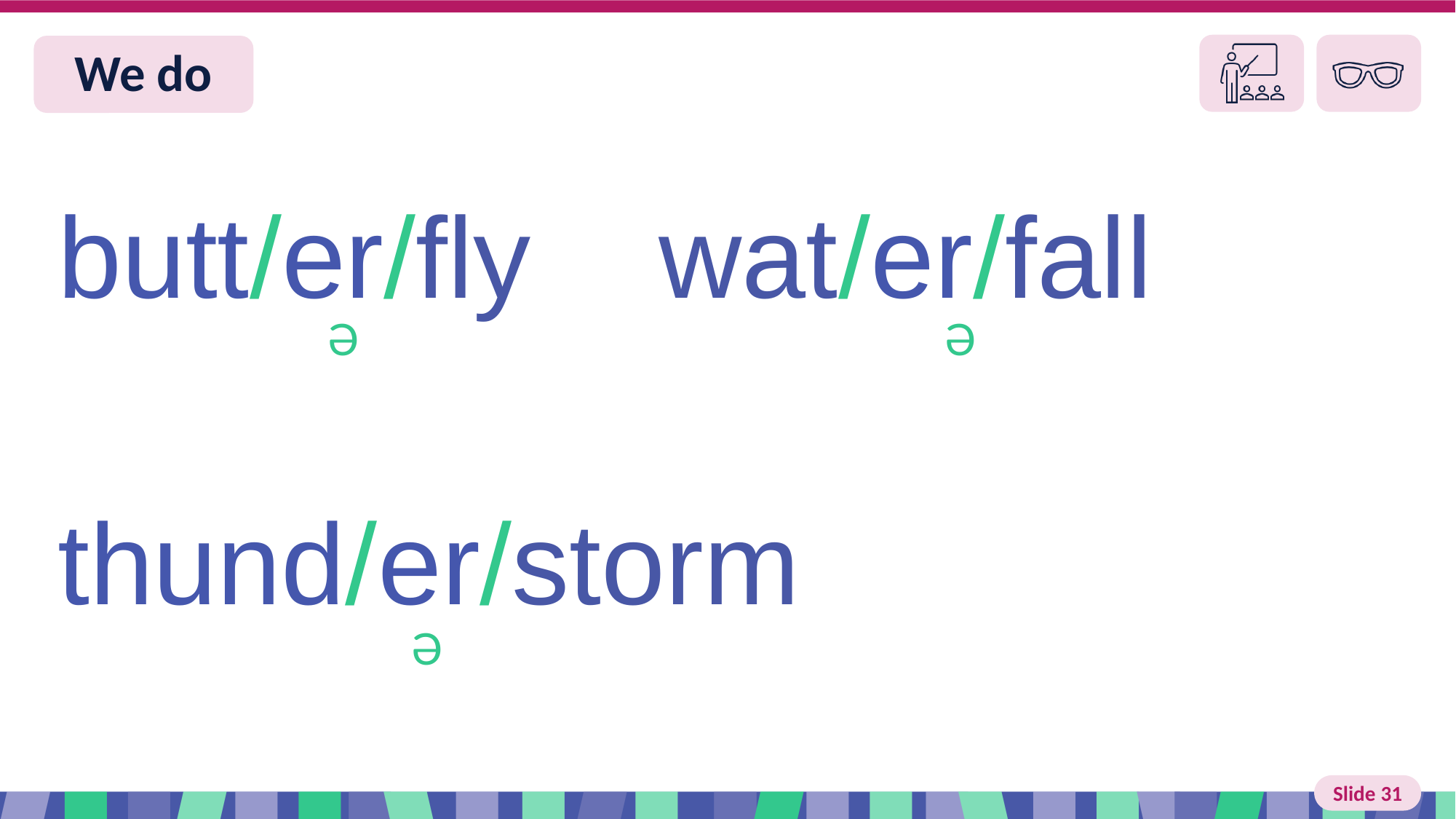

Slide 31 We do
butt/er/fly    wat/er/fall
Ə
Ə
thund/er/storm
Ə